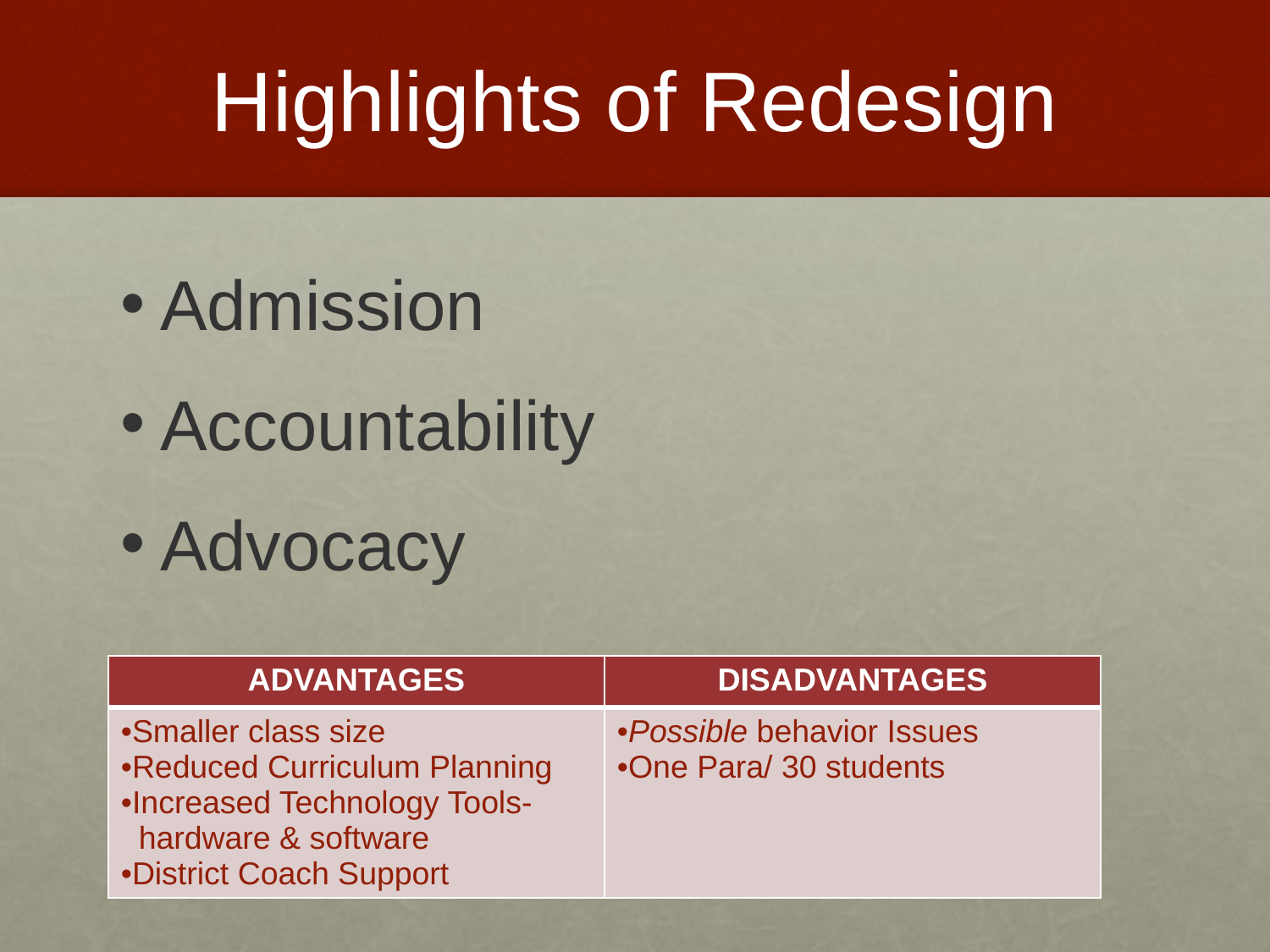

# Highlights of Redesign
Admission
Accountability
Advocacy

| ADVANTAGES | DISADVANTAGES |
| --- | --- |
| Smaller class size Reduced Curriculum Planning Increased Technology Tools- hardware & software District Coach Support | Possible behavior Issues One Para/ 30 students |